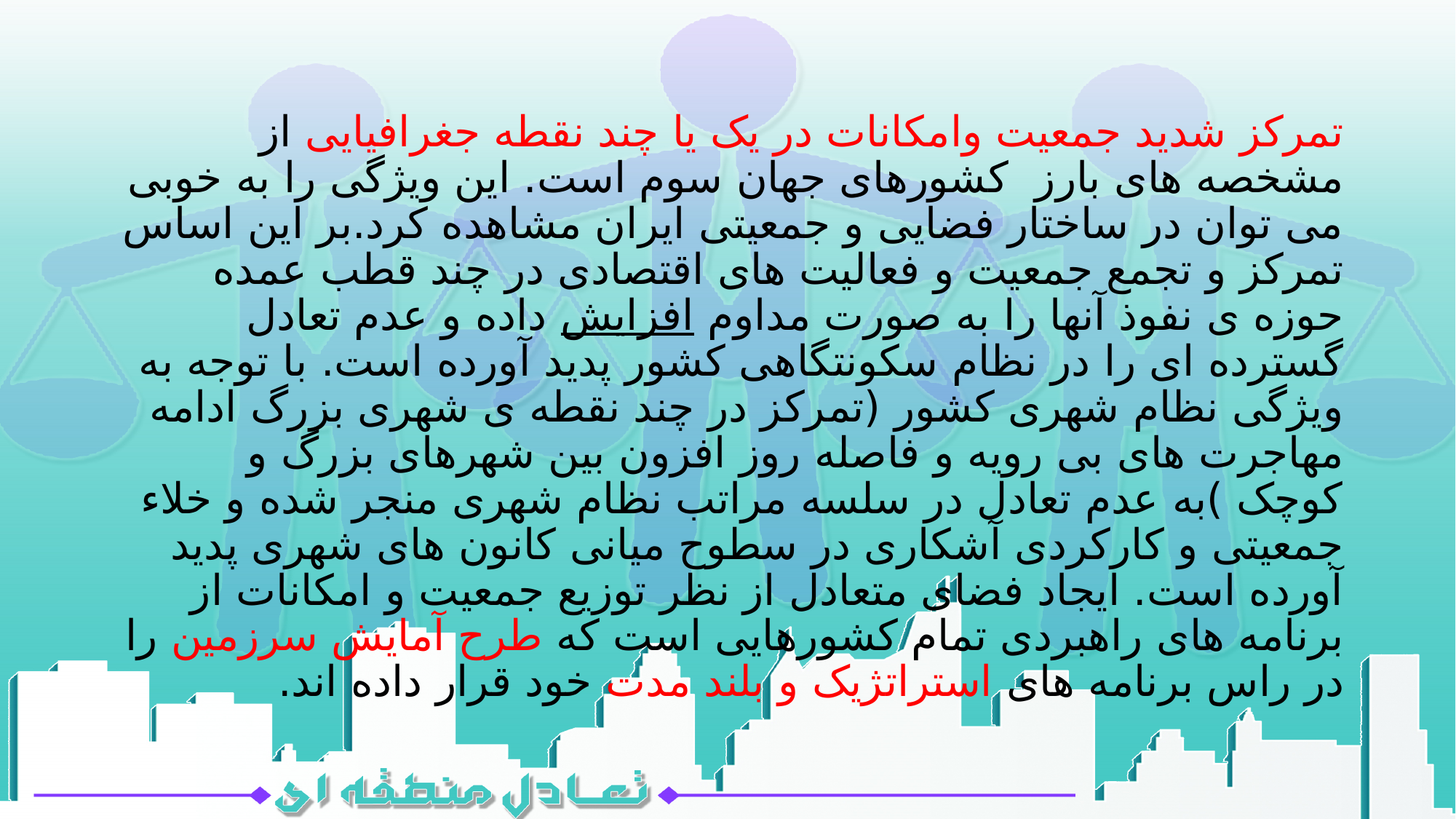

تمرکز شدید جمعیت وامکانات در یک یا چند نقطه جغرافیایی از مشخصه های بارز  کشورهای جهان سوم است. این ویژگی را به خوبی می توان در ساختار فضایی و جمعیتی ایران مشاهده کرد.بر این اساس تمرکز و تجمع جمعیت و فعالیت های اقتصادی در چند قطب عمده حوزه ی نفوذ آنها را به صورت مداوم افزایش داده و عدم تعادل گسترده ای را در نظام سکونتگاهی کشور پدید آورده است. با توجه به ویژگی نظام شهری کشور (تمرکز در چند نقطه ی شهری بزرگ ادامه مهاجرت های بی رویه و فاصله روز افزون بین شهرهای بزرگ و کوچک )به عدم تعادل در سلسه مراتب نظام شهری منجر شده و خلاء جمعیتی و کارکردی آشکاری در سطوح میانی کانون های شهری پدید آورده است. ایجاد فضای متعادل از نظر توزیع جمعیت و امکانات از برنامه های راهبردی تمام کشورهایی است که طرح آمایش سرزمین را در راس برنامه های استراتژیک و بلند مدت خود قرار داده اند.